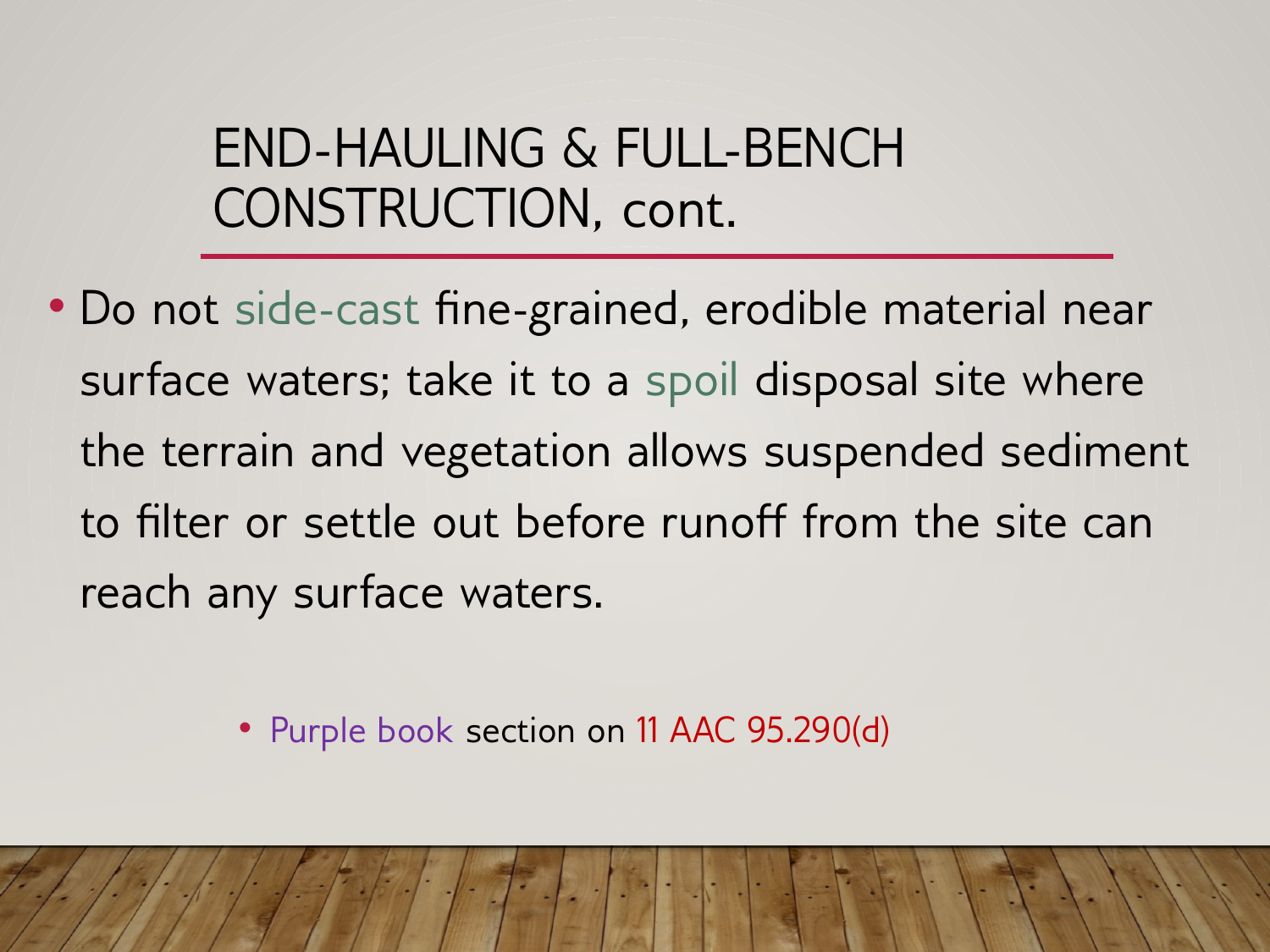

# End-hauling & full-bench construction, cont.
Do not side-cast fine-grained, erodible material near surface waters; take it to a spoil disposal site where the terrain and vegetation allows suspended sediment to filter or settle out before runoff from the site can reach any surface waters.

Purple book section on 11 AAC 95.290(d)